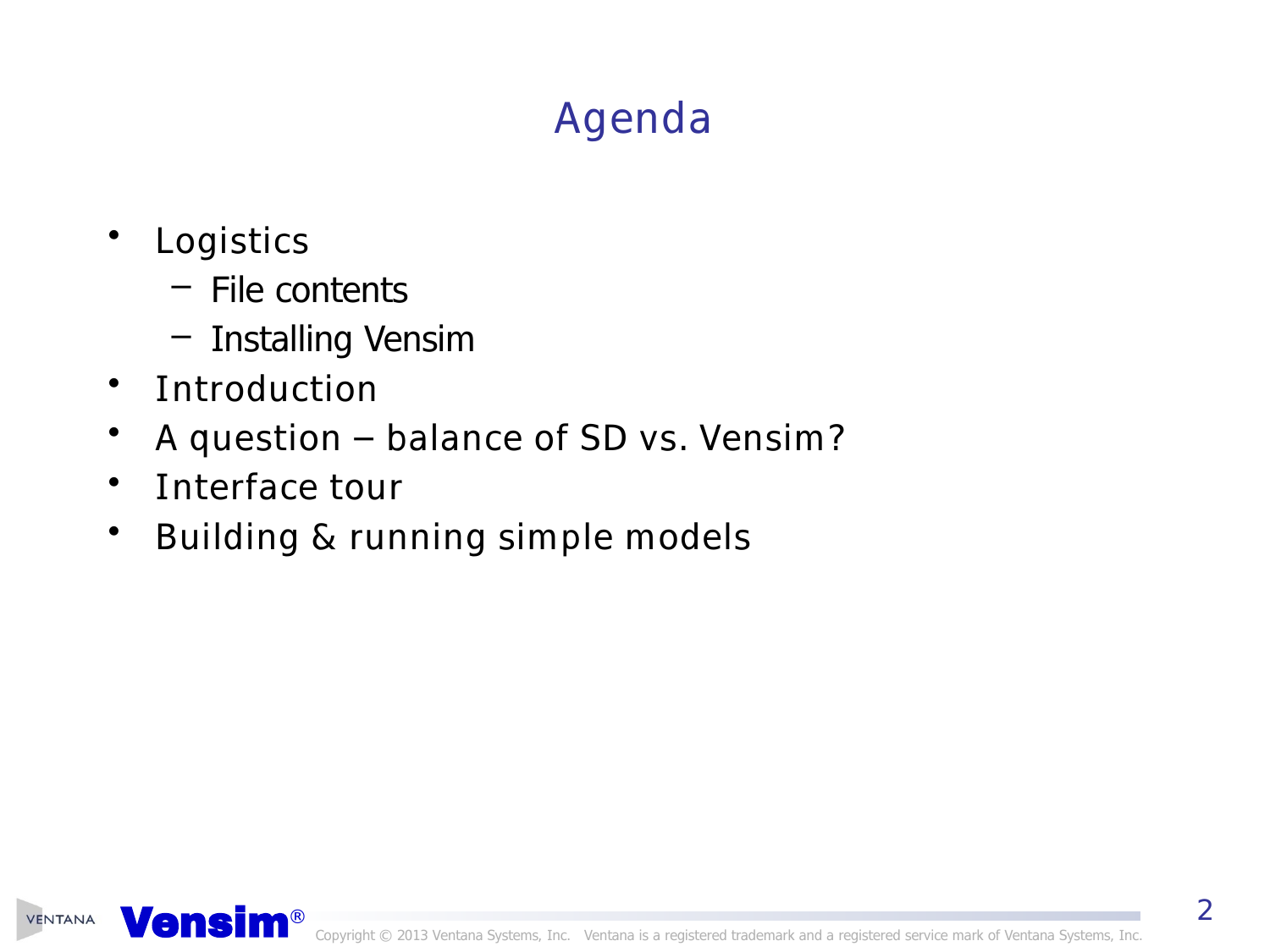

# Agenda
Logistics
File contents
Installing Vensim
Introduction
A question – balance of SD vs. Vensim?
Interface tour
Building & running simple models